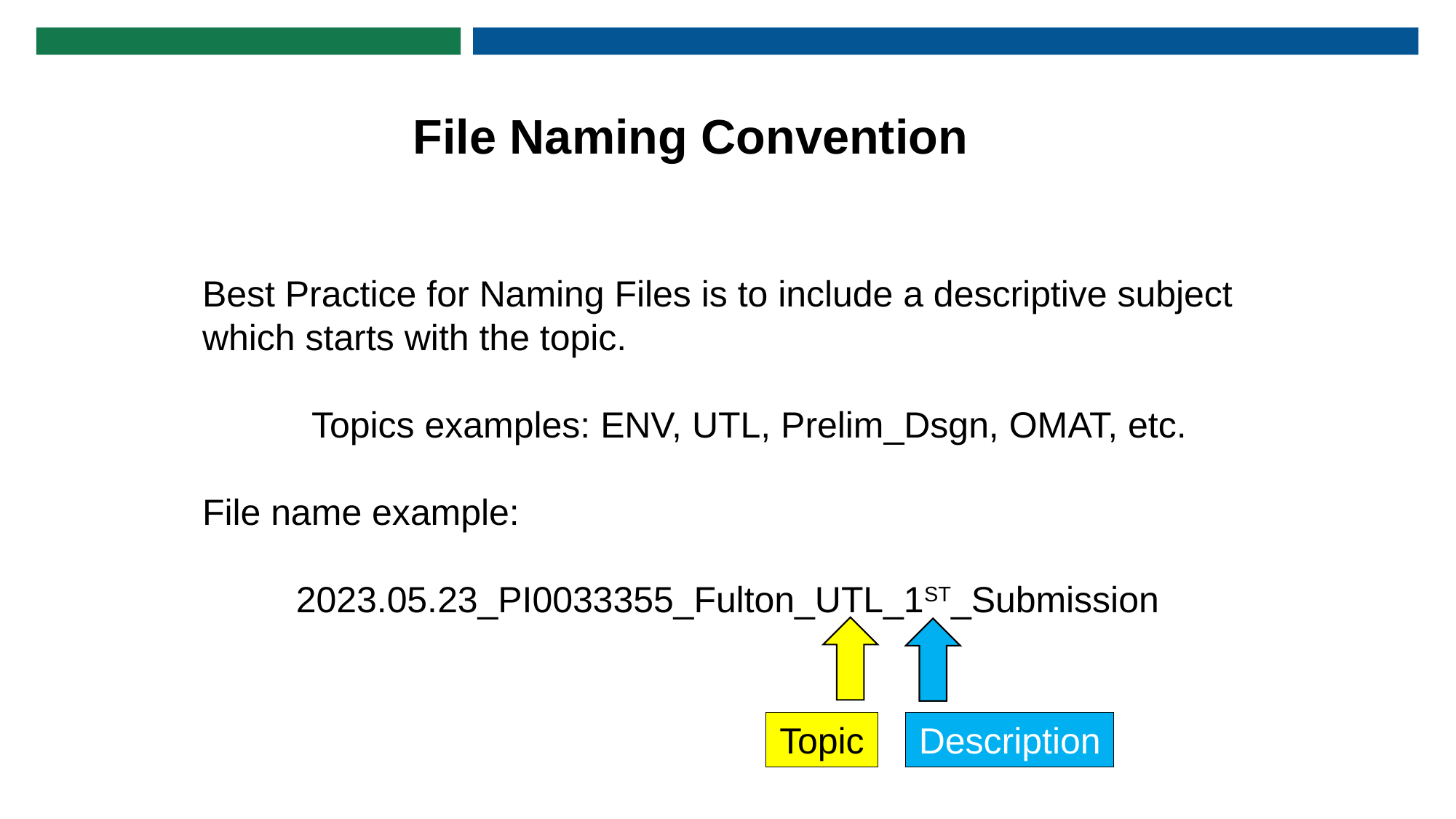

File Naming Convention
Best Practice for Naming Files is to include a descriptive subject which starts with the topic.

	Topics examples: ENV, UTL, Prelim_Dsgn, OMAT, etc.

File name example:

2023.05.23_PI0033355_Fulton_UTL_1ST_Submission

Topic
Description